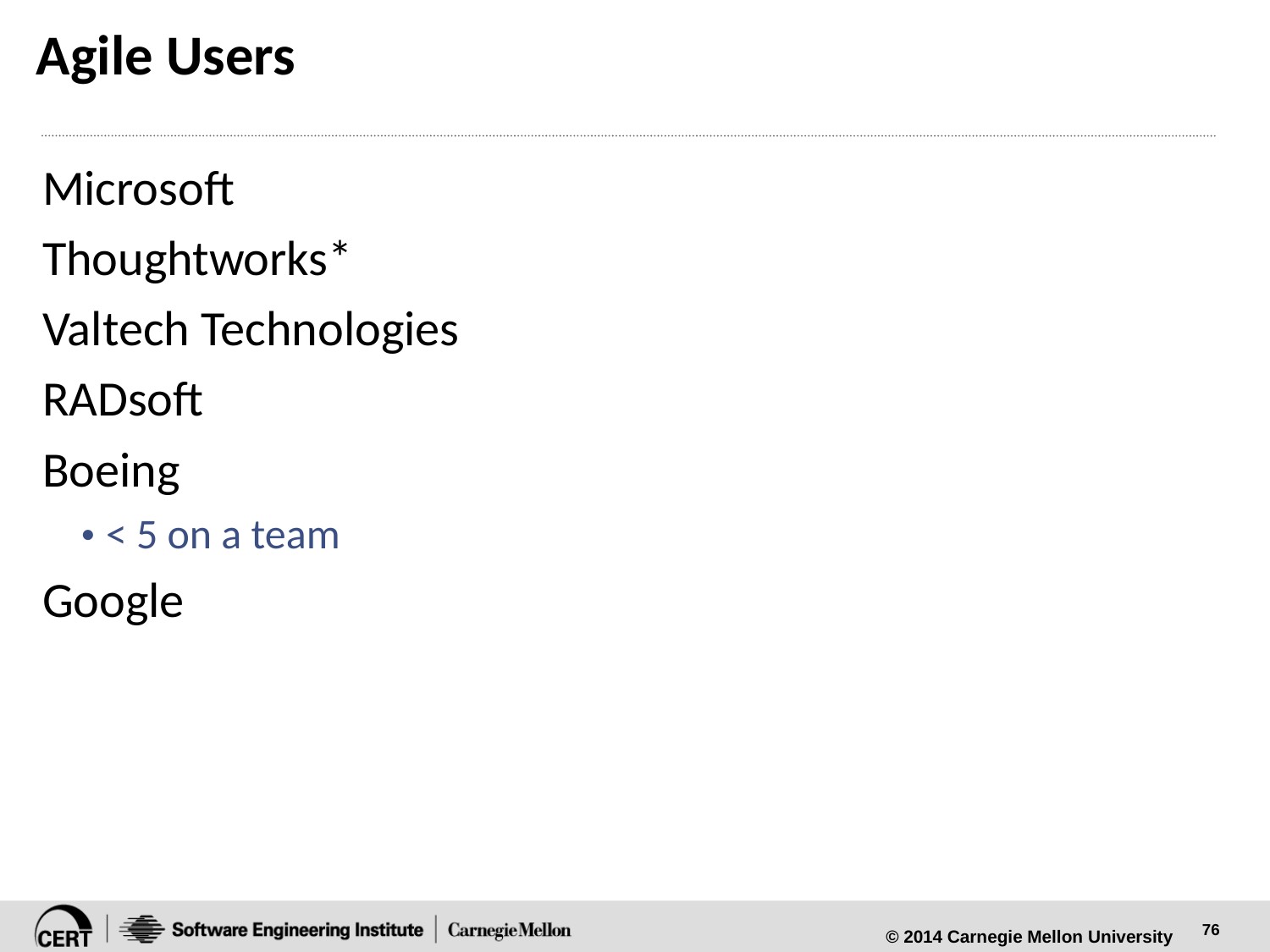

# Agile Users
Microsoft
Thoughtworks*
Valtech Technologies
RADsoft
Boeing
< 5 on a team
Google